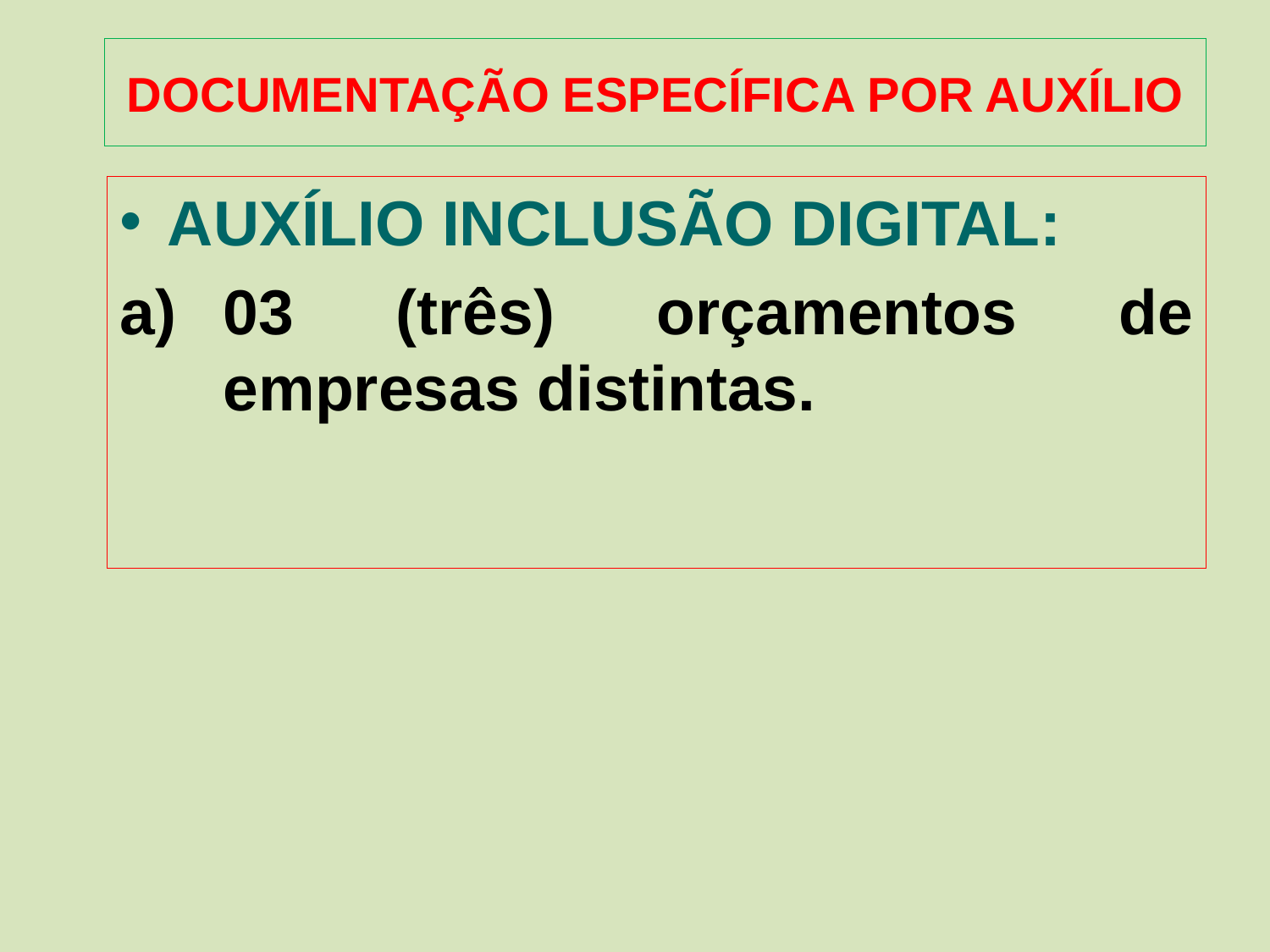

# DOCUMENTAÇÃO ESPECÍFICA POR AUXÍLIO

AUXÍLIO INCLUSÃO DIGITAL:
03 (três) orçamentos de empresas distintas.